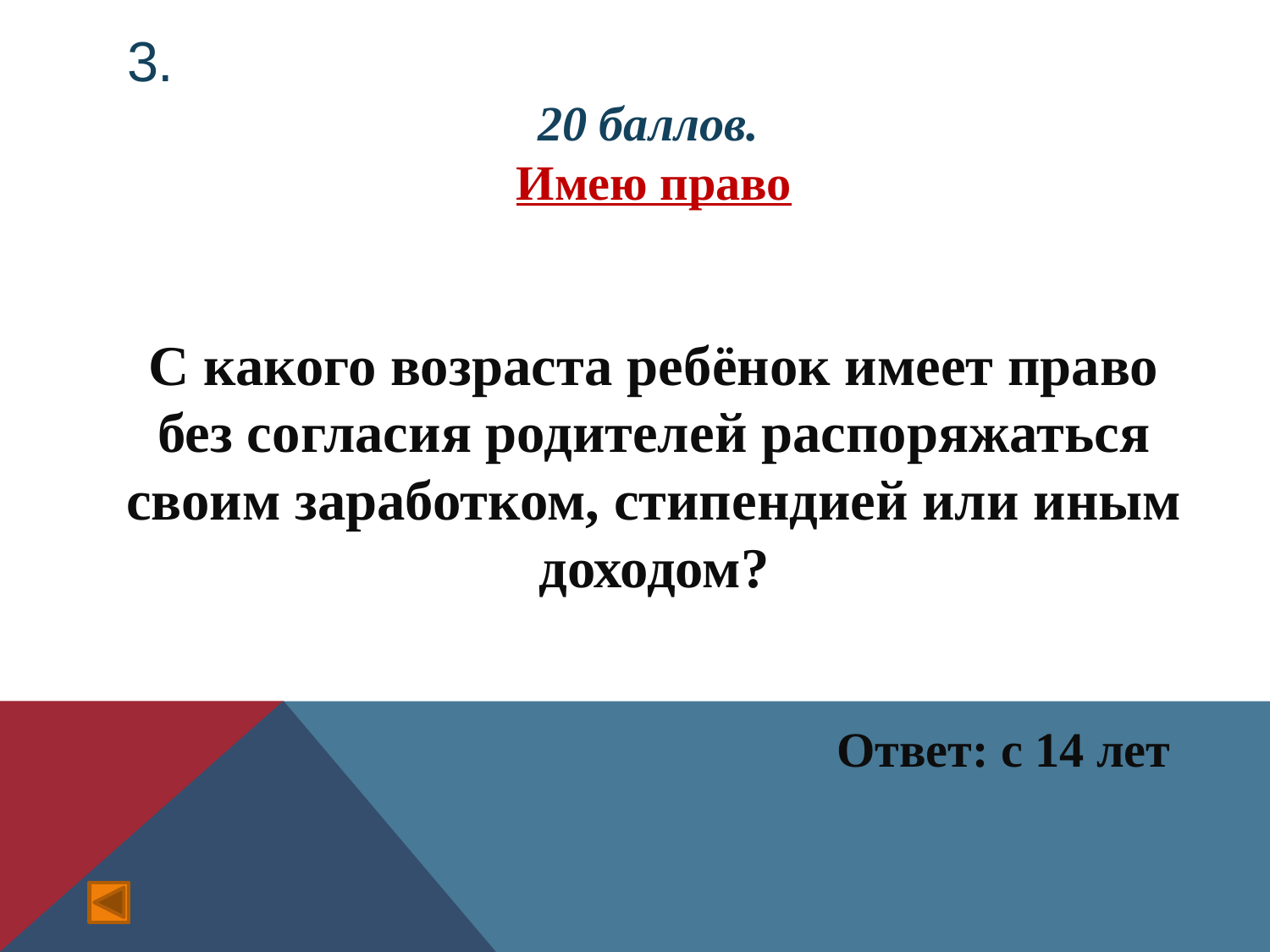

20 баллов.
Имею право

С какого возраста ребёнок имеет право без согласия родителей распоряжаться своим заработком, стипендией или иным доходом?

Ответ: с 14 лет

# 3.